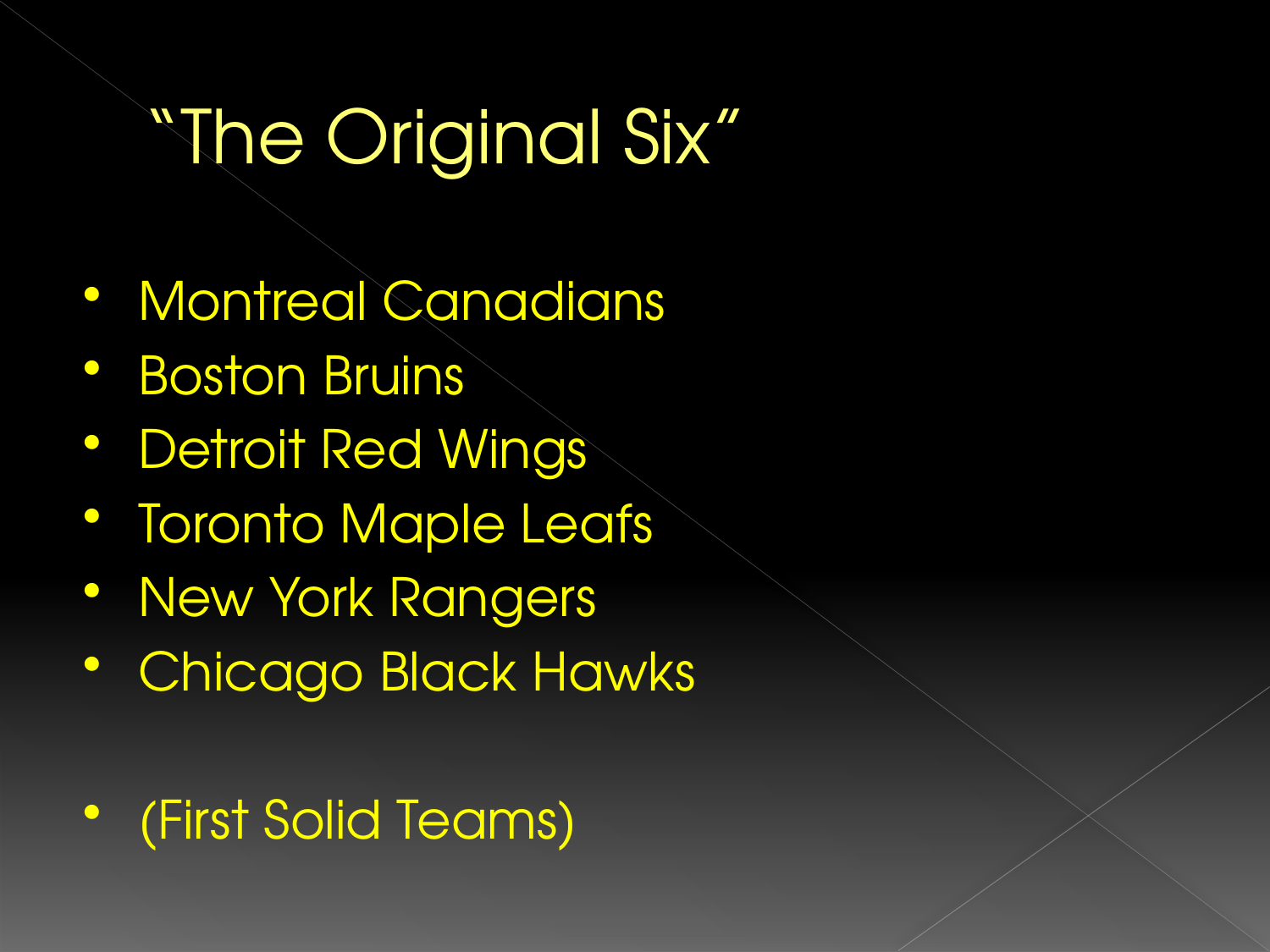

# “The Original Six”
Montreal Canadians
Boston Bruins
Detroit Red Wings
Toronto Maple Leafs
New York Rangers
Chicago Black Hawks

(First Solid Teams)